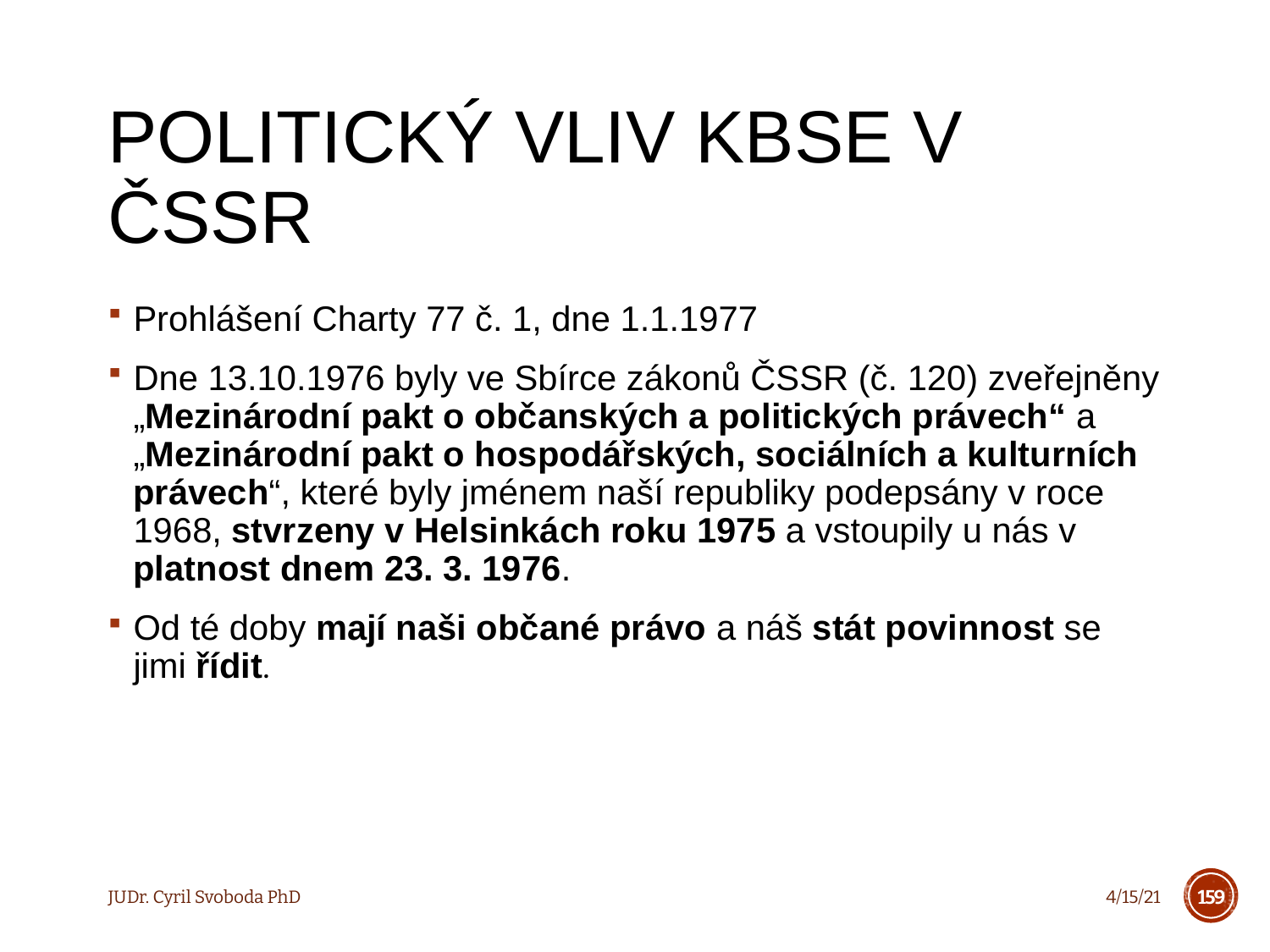

# Politický vliv KBSE v ČSSR
Prohlášení Charty 77 č. 1, dne 1.1.1977
Dne 13.10.1976 byly ve Sbírce zákonů ČSSR (č. 120) zveřejněny „Mezinárodní pakt o občanských a politických právech“ a „Mezinárodní pakt o hospodářských, sociálních a kulturních právech“, které byly jménem naší republiky podepsány v roce 1968, stvrzeny v Helsinkách roku 1975 a vstoupily u nás v platnost dnem 23. 3. 1976.
Od té doby mají naši občané právo a náš stát povinnost se jimi řídit.
JUDr. Cyril Svoboda PhD
4/15/21
159